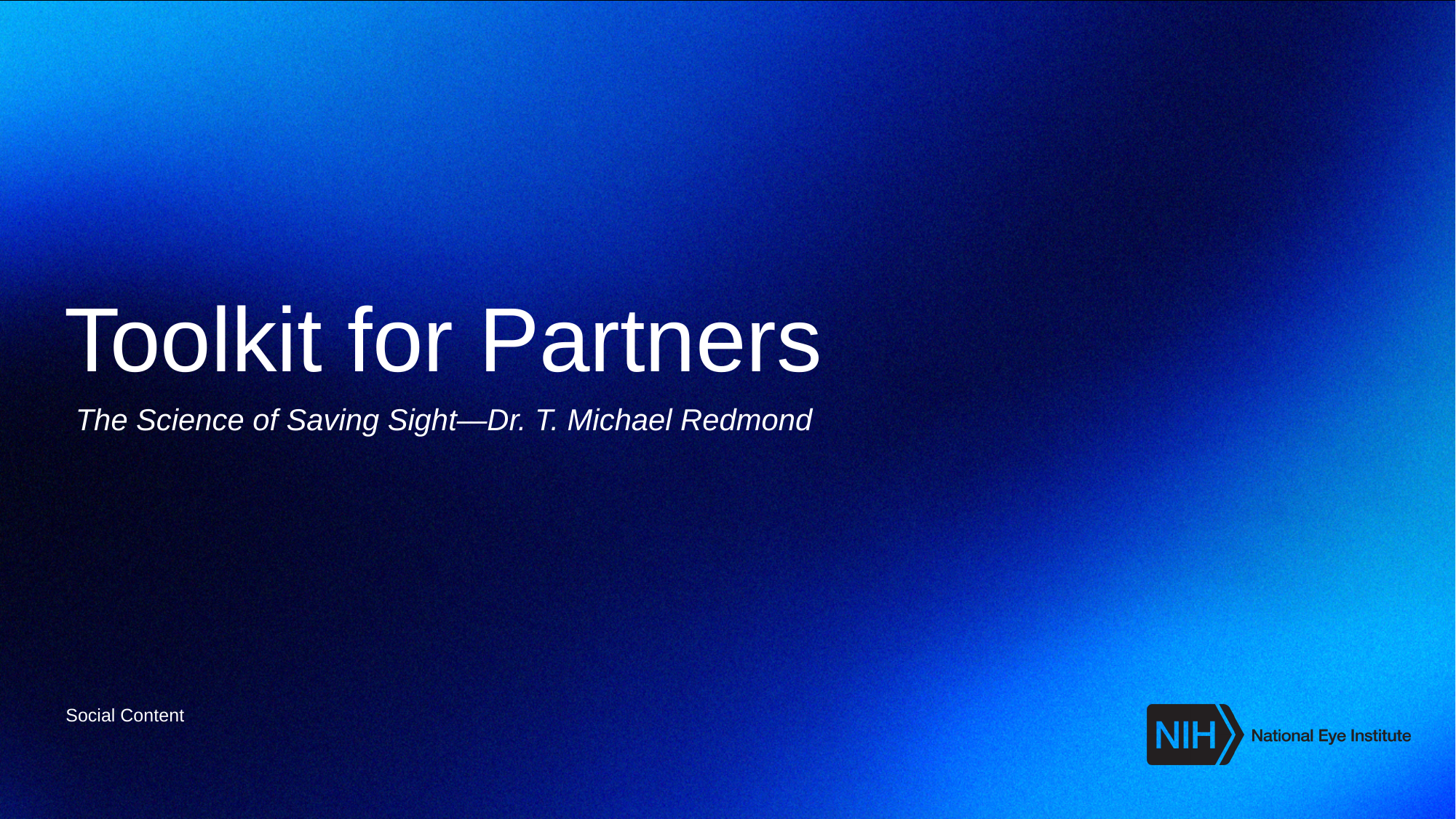

# Toolkit for Partners
The Science of Saving Sight—Dr. T. Michael Redmond
Social Content